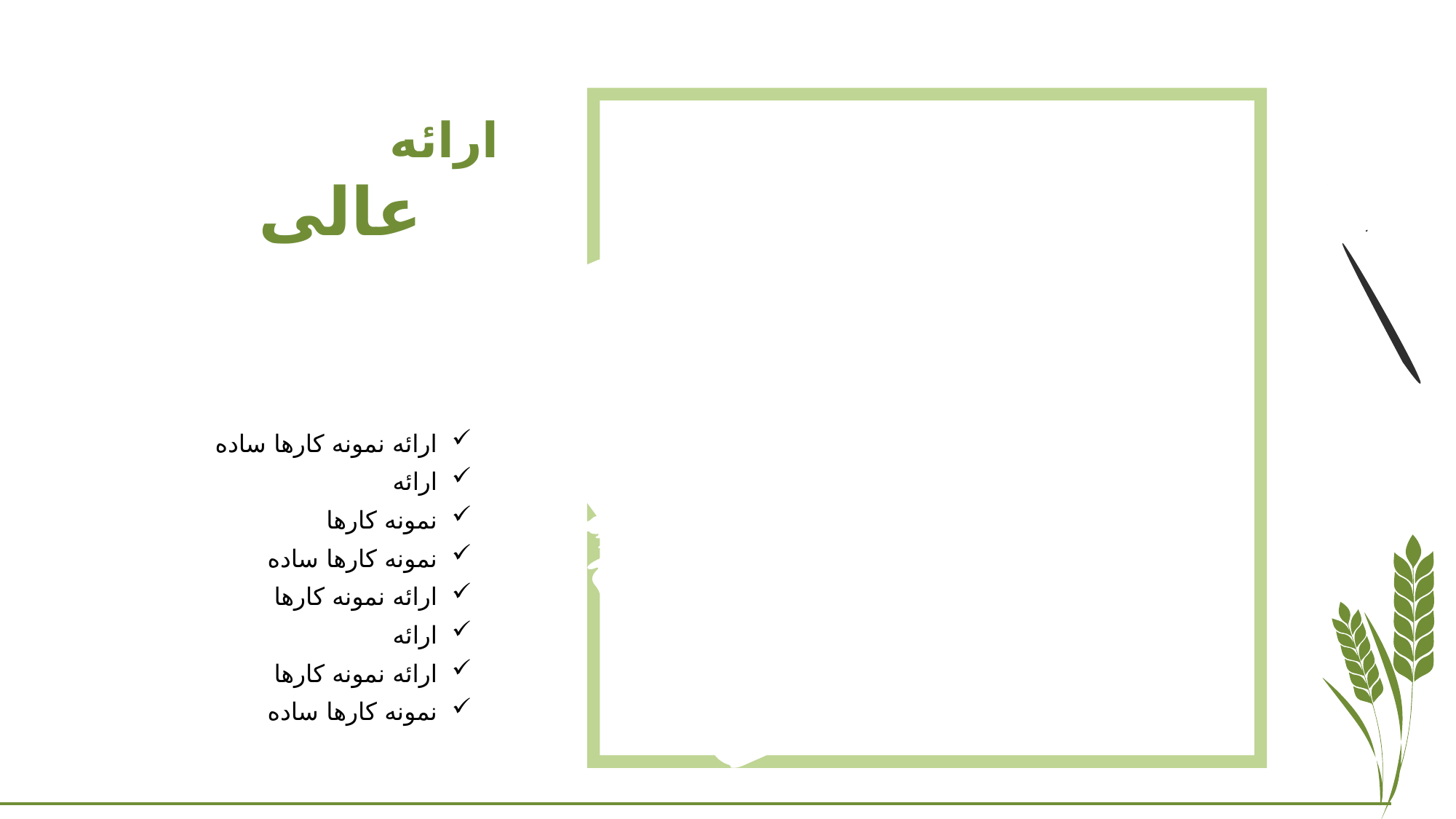

ارائه
عالی
ارائه نمونه کارها ساده
ارائه
نمونه کارها
نمونه کارها ساده
ارائه نمونه کارها
ارائه
ارائه نمونه کارها
نمونه کارها ساده